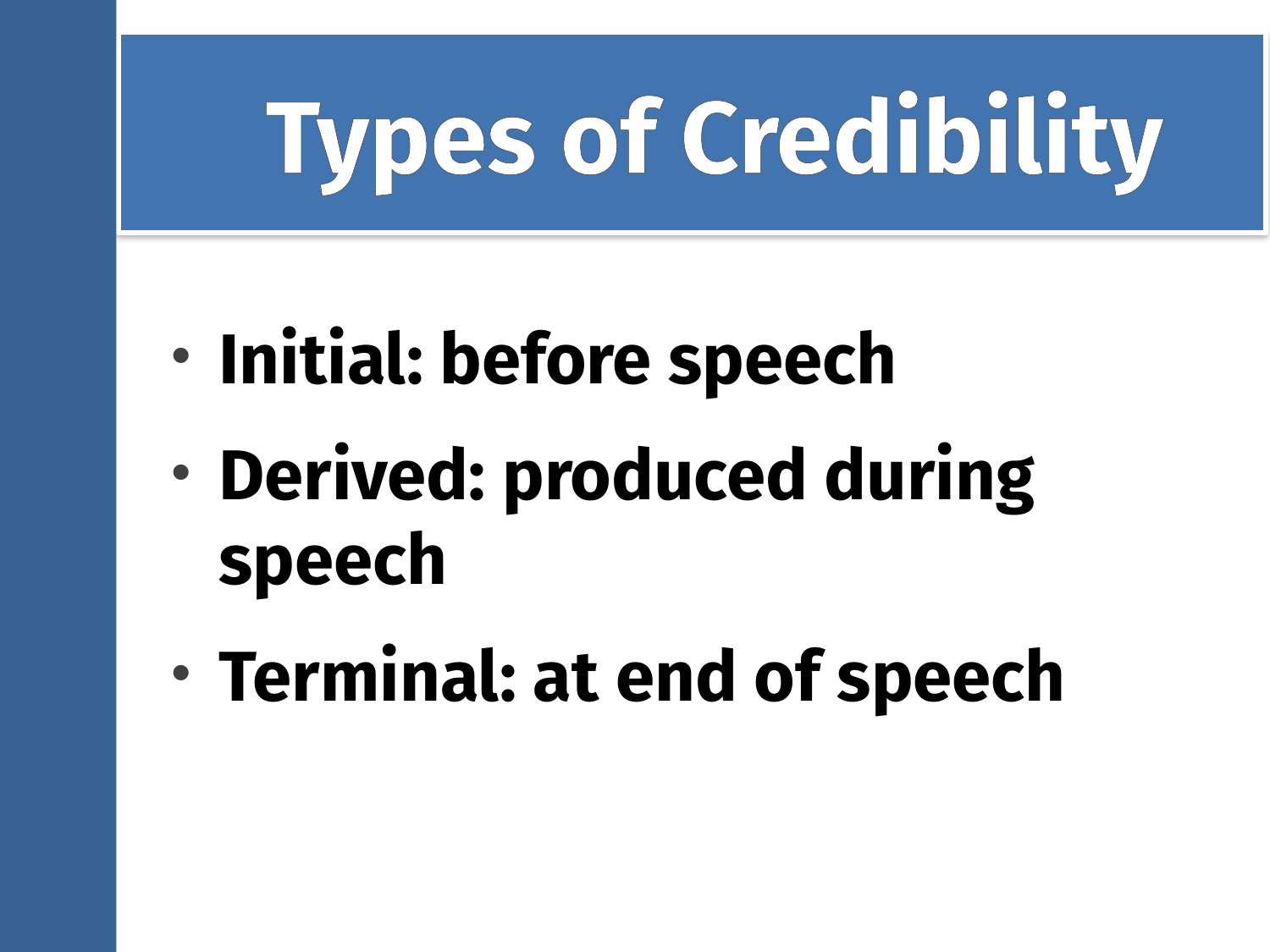

# Types of Credibility
Initial: before speech
Derived: produced during speech
Terminal: at end of speech